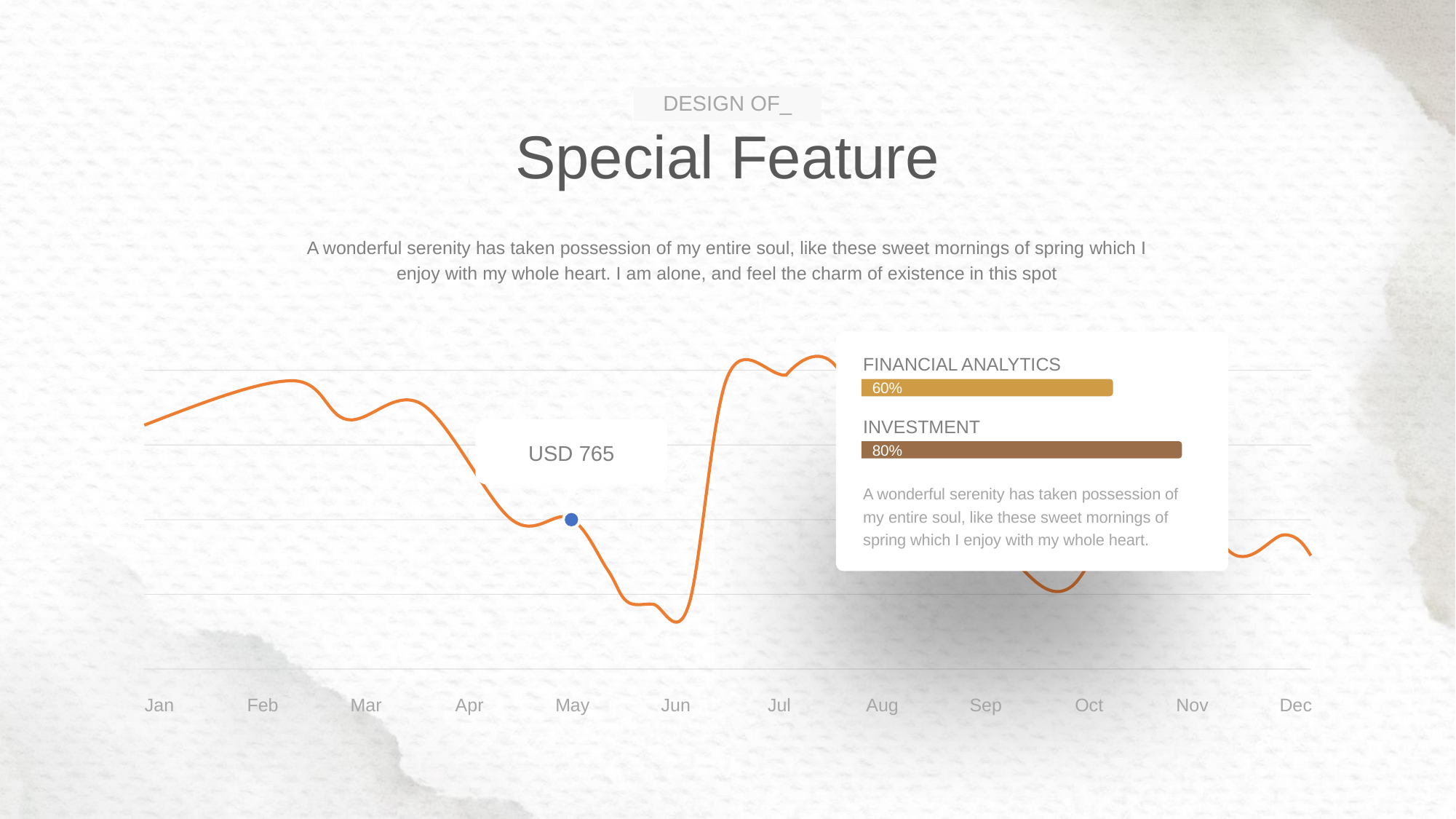

DESIGN OF_
Special Feature
A wonderful serenity has taken possession of my entire soul, like these sweet mornings of spring which I enjoy with my whole heart. I am alone, and feel the charm of existence in this spot

FINANCIAL ANALYTICS
60%
INVESTMENT
80%
A wonderful serenity has taken possession of my entire soul, like these sweet mornings of spring which I enjoy with my whole heart.

USD 765

Jan
Feb
May
Jun
Mar
Apr
Jul
Aug
Sep
Oct
Nov
Dec